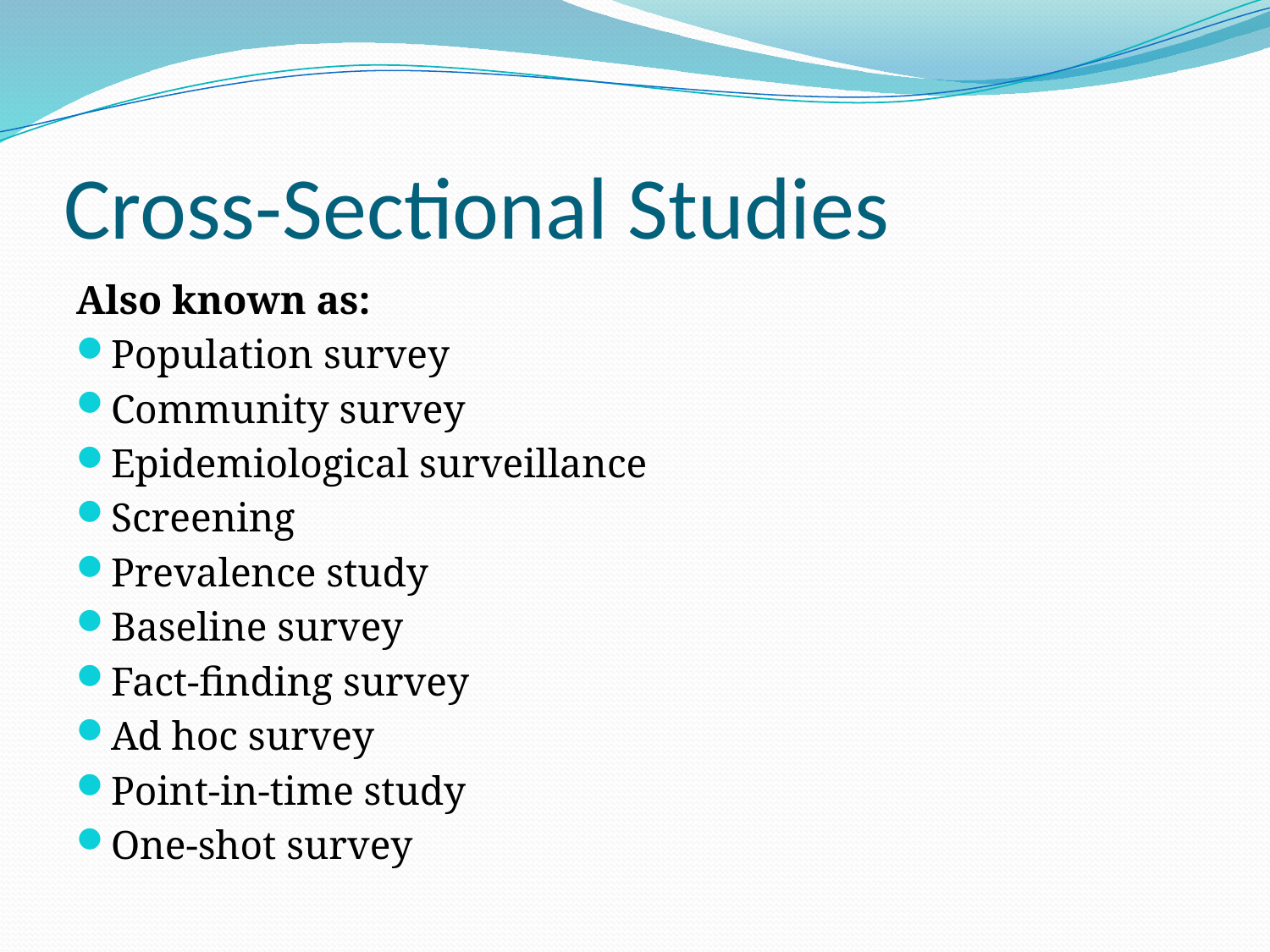

# Cross-Sectional Studies
Also known as:
Population survey
Community survey
Epidemiological surveillance
Screening
Prevalence study
Baseline survey
Fact-finding survey
Ad hoc survey
Point-in-time study
One-shot survey